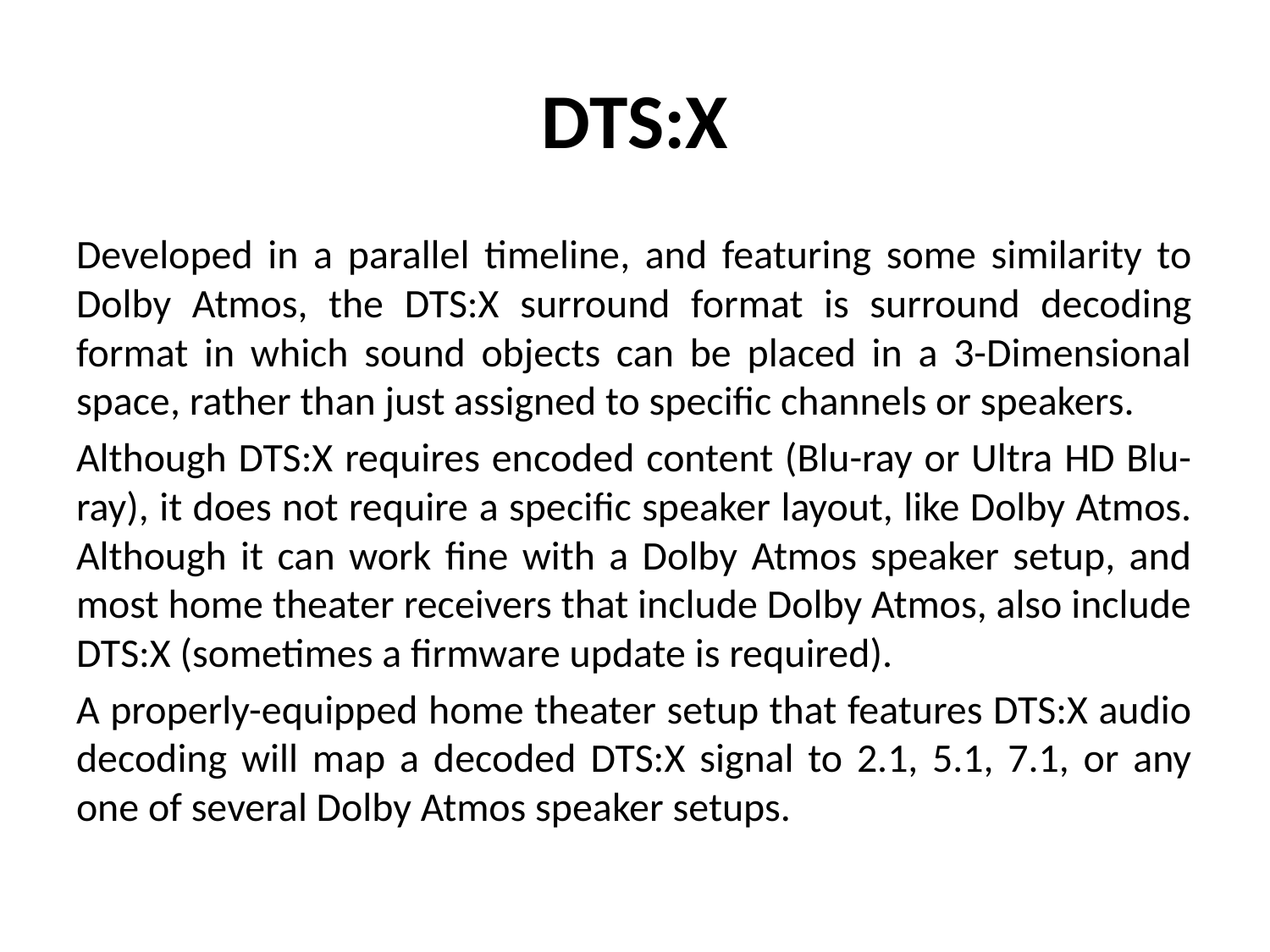

# DTS:X
Developed in a parallel timeline, and featuring some similarity to Dolby Atmos, the DTS:X surround format is surround decoding format in which sound objects can be placed in a 3-Dimensional space, rather than just assigned to specific channels or speakers.
Although DTS:X requires encoded content (Blu-ray or Ultra HD Blu-ray), it does not require a specific speaker layout, like Dolby Atmos. Although it can work fine with a Dolby Atmos speaker setup, and most home theater receivers that include Dolby Atmos, also include DTS:X (sometimes a firmware update is required).
A properly-equipped home theater setup that features DTS:X audio decoding will map a decoded DTS:X signal to 2.1, 5.1, 7.1, or any one of several Dolby Atmos speaker setups.